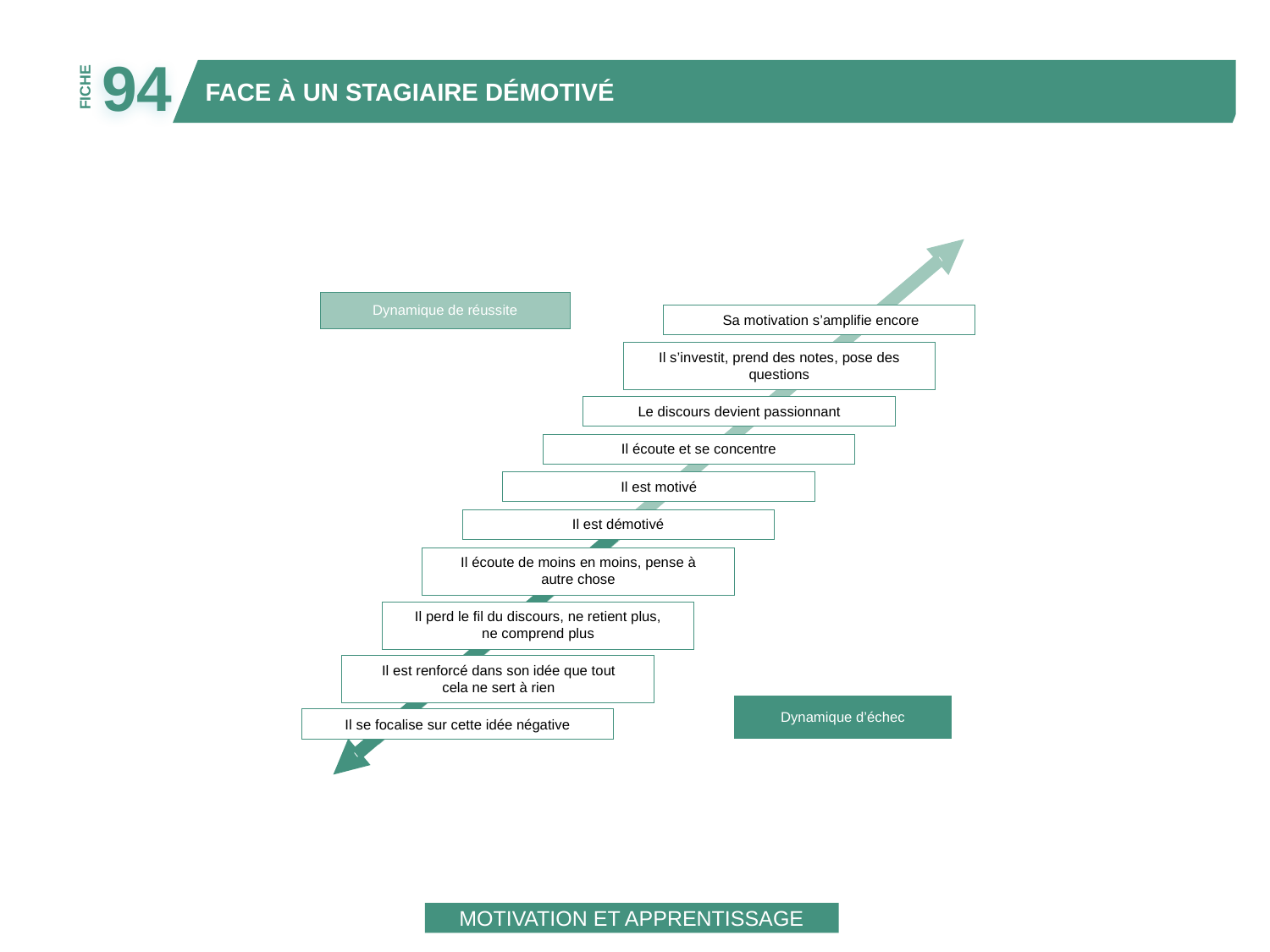

94

FACE À UN STAGIAIRE DÉMOTIVÉ
FICHE

Dynamique de réussite

Sa motivation s’amplifie encore

Il s’investit, prend des notes, pose des
questions

Le discours devient passionnant

Il écoute et se concentre

Il est motivé

Il est démotivé

Il écoute de moins en moins, pense à
autre chose

Il perd le fil du discours, ne retient plus,
ne comprend plus

Il est renforcé dans son idée que tout
cela ne sert à rien

Dynamique d’échec

Il se focalise sur cette idée négative
MOTIVATION ET APPRENTISSAGE